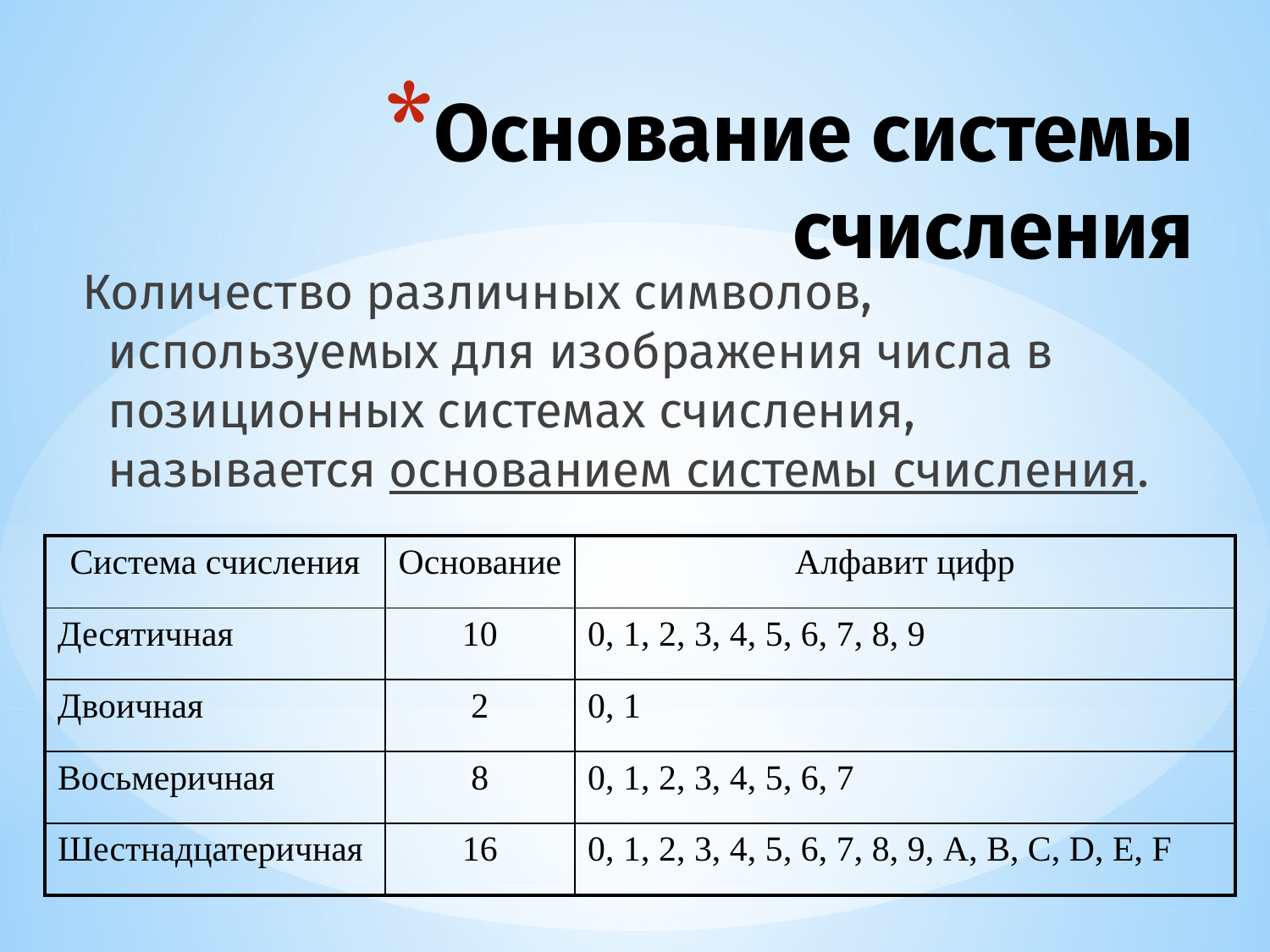

# Основание системы счисления
Количество различных символов, используемых для изображения числа в позиционных системах счисления, называется основанием системы счисления.
| Система счисления | Основание | Алфавит цифр |
| --- | --- | --- |
| Десятичная | 10 | 0, 1, 2, 3, 4, 5, 6, 7, 8, 9 |
| Двоичная | 2 | 0, 1 |
| Восьмеричная | 8 | 0, 1, 2, 3, 4, 5, 6, 7 |
| Шестнадцатеричная | 16 | 0, 1, 2, 3, 4, 5, 6, 7, 8, 9, A, B, C, D, E, F |